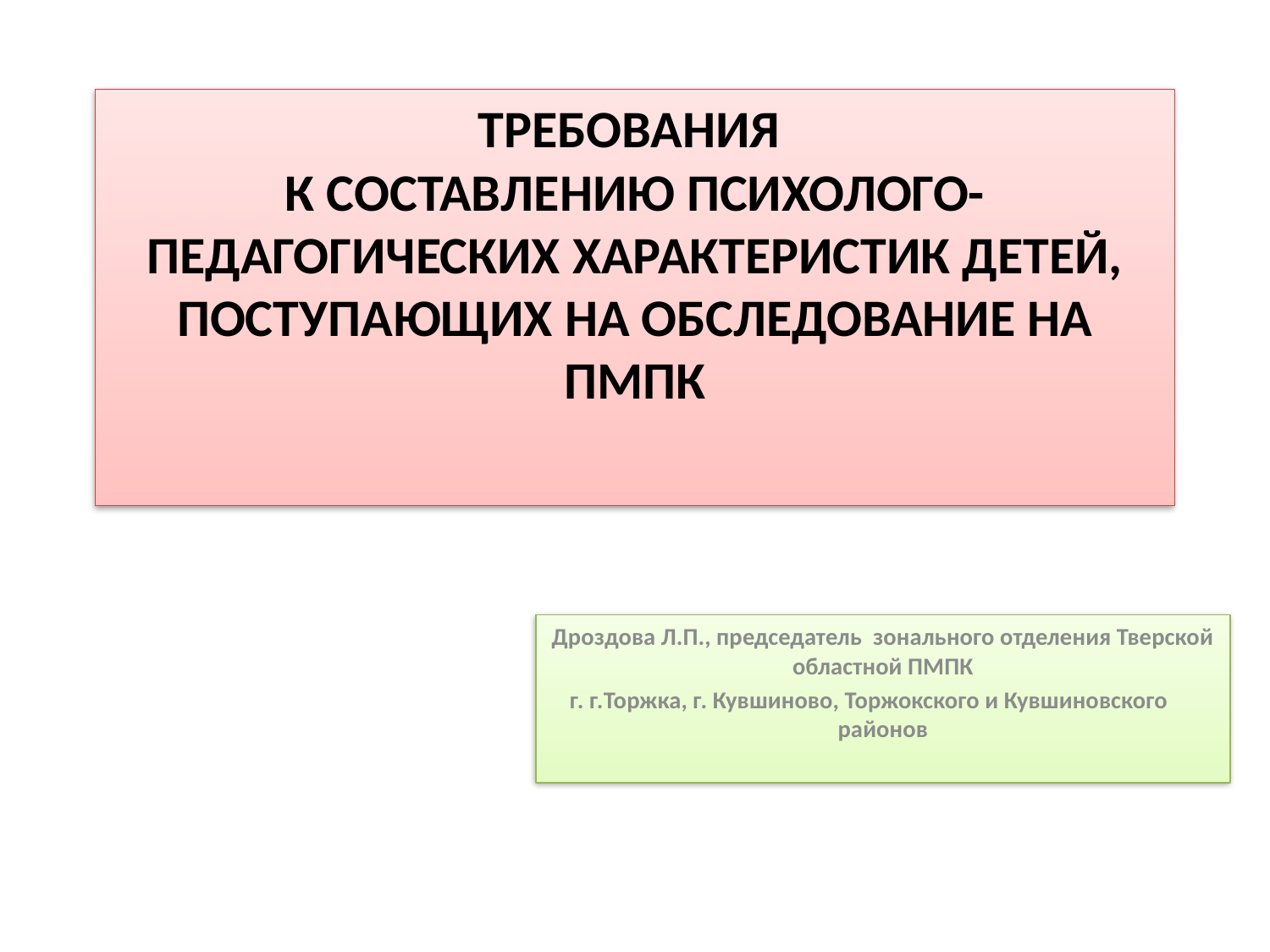

# ТРЕБОВАНИЯ К СОСТАВЛЕНИЮ ПСИХОЛОГО-ПЕДАГОГИЧЕСКИХ ХАРАКТЕРИСТИК ДЕТЕЙ, ПОСТУПАЮЩИХ НА ОБСЛЕДОВАНИЕ НА ПМПК
Дроздова Л.П., председатель  зонального отделения Тверской областной ПМПК
г. г.Торжка, г. Кувшиново, Торжокского и Кувшиновского      районов